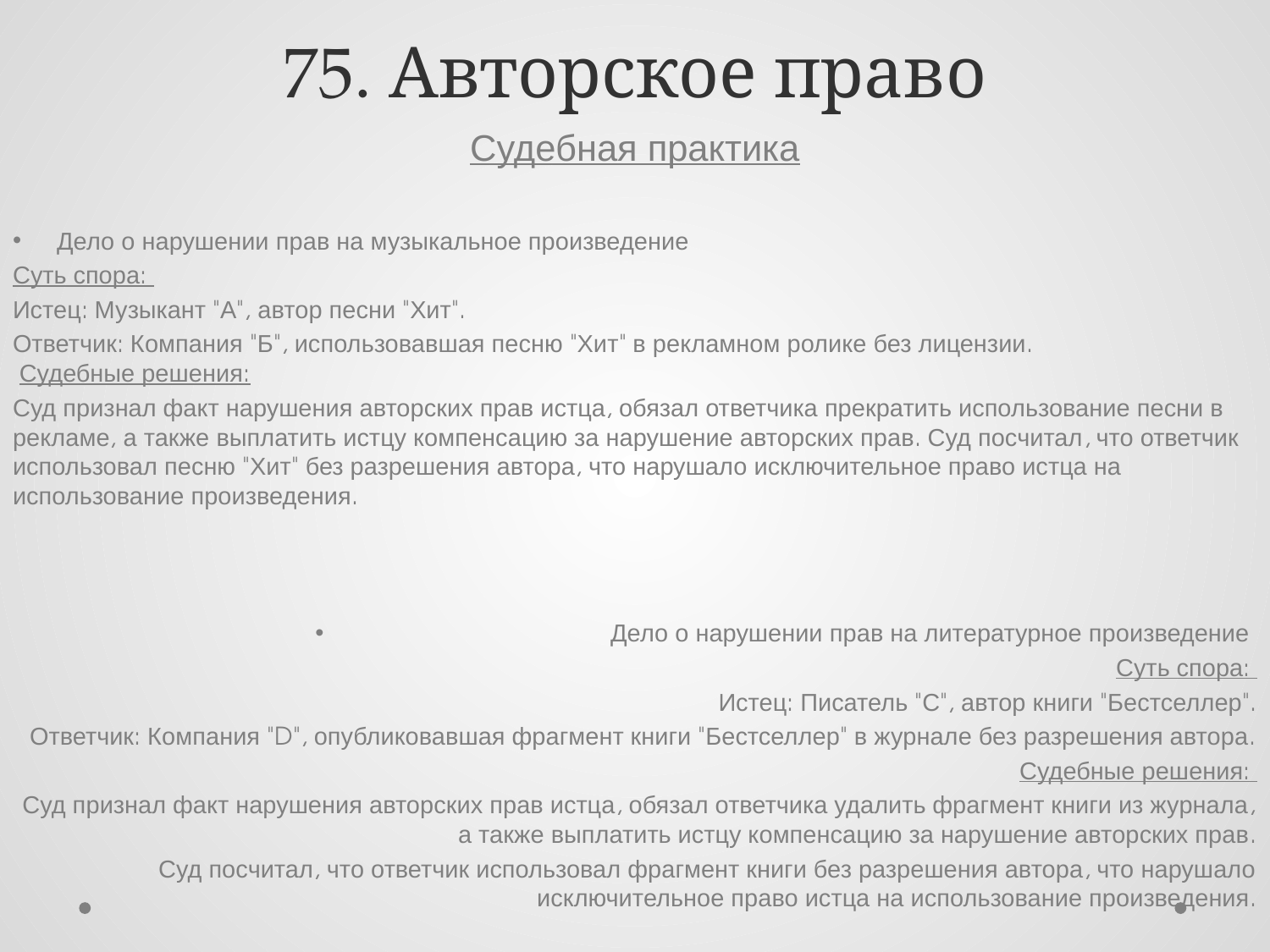

# 75. Авторское право
Судебная практика

Дело о нарушении прав на музыкальное произведение
Суть спора:
Истец: Музыкант "А", автор песни "Хит".
Ответчик: Компания "Б", использовавшая песню "Хит" в рекламном ролике без лицензии.
 Судебные решения:
Суд признал факт нарушения авторских прав истца, обязал ответчика прекратить использование песни в рекламе, а также выплатить истцу компенсацию за нарушение авторских прав. Суд посчитал, что ответчик использовал песню "Хит" без разрешения автора, что нарушало исключительное право истца на использование произведения.

Дело о нарушении прав на литературное произведение
Суть спора:
Истец: Писатель "С", автор книги "Бестселлер".
Ответчик: Компания "D", опубликовавшая фрагмент книги "Бестселлер" в журнале без разрешения автора.
Судебные решения:
Суд признал факт нарушения авторских прав истца, обязал ответчика удалить фрагмент книги из журнала, а также выплатить истцу компенсацию за нарушение авторских прав.
Суд посчитал, что ответчик использовал фрагмент книги без разрешения автора, что нарушало исключительное право истца на использование произведения.